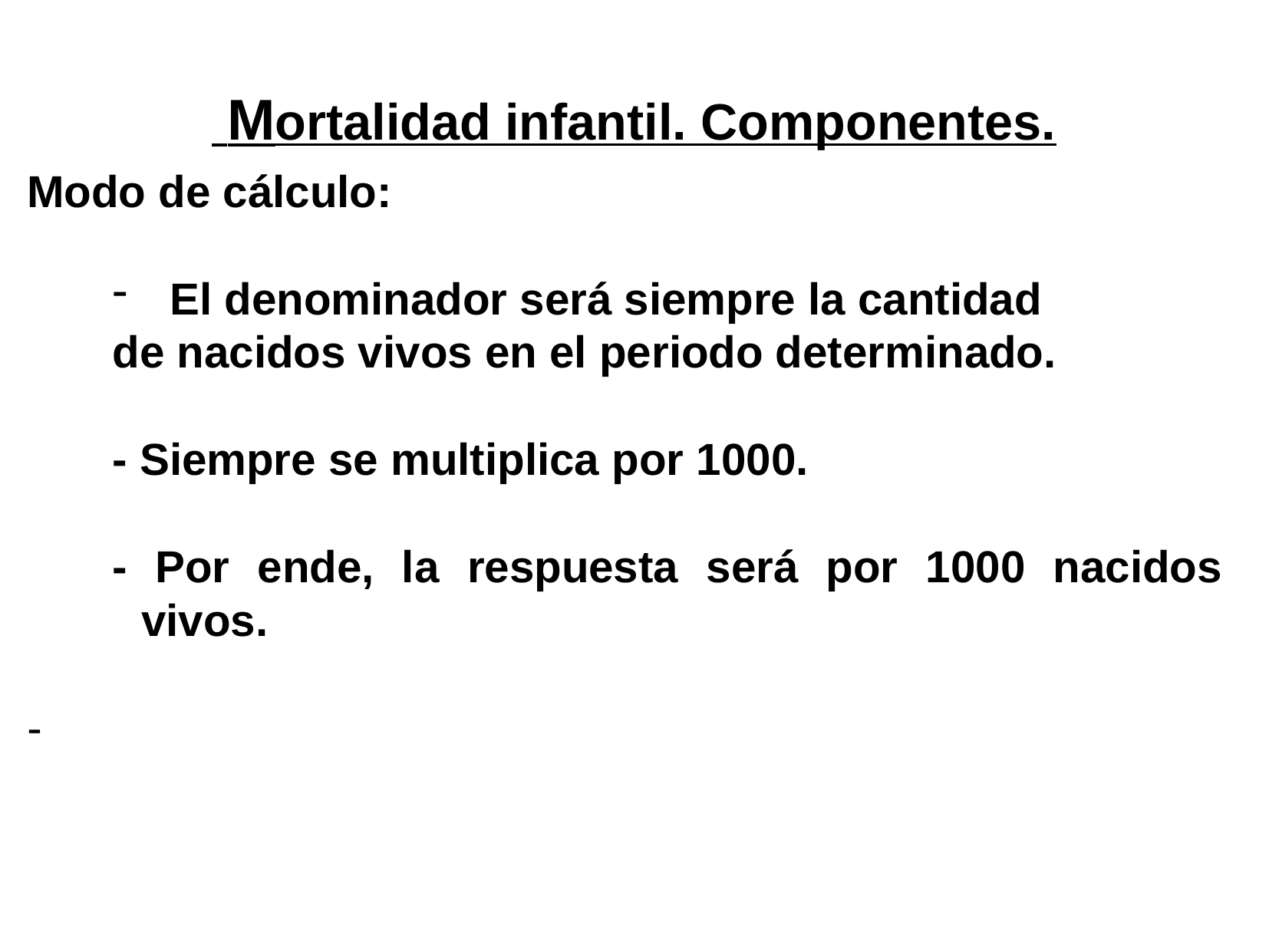

Mortalidad infantil. Componentes.
Modo de cálculo:

El denominador será siempre la cantidad
de nacidos vivos en el periodo determinado.

- Siempre se multiplica por 1000.

- Por ende, la respuesta será por 1000 nacidos vivos.

-